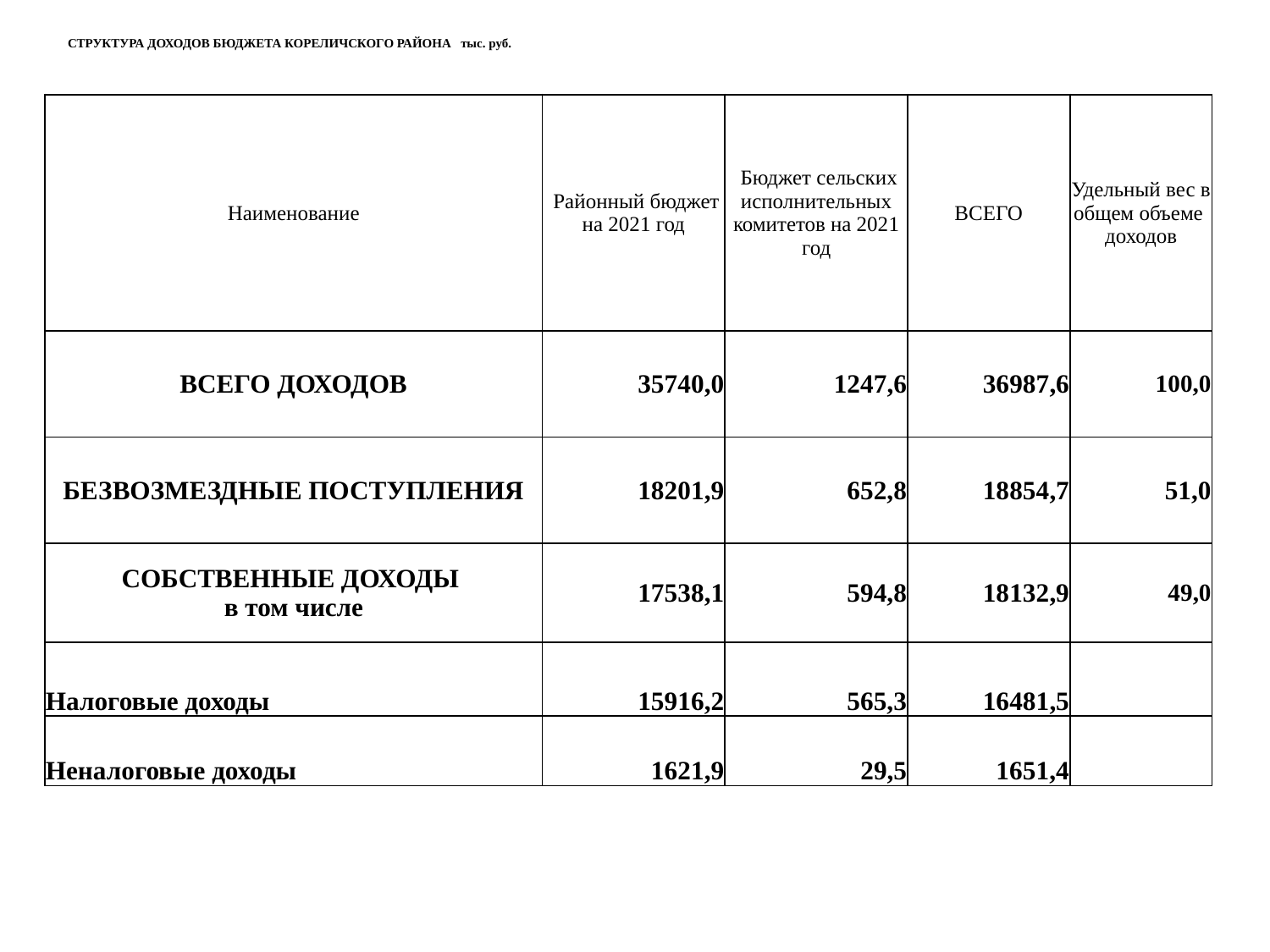

# СТРУКТУРА ДОХОДОВ БЮДЖЕТА КОРЕЛИЧСКОГО РАЙОНА   тыс. руб.
| Наименование | Районный бюджет на 2021 год | Бюджет сельских исполнительных комитетов на 2021 год | ВСЕГО | Удельный вес в общем объеме доходов |
| --- | --- | --- | --- | --- |
| ВСЕГО ДОХОДОВ | 35740,0 | 1247,6 | 36987,6 | 100,0 |
| БЕЗВОЗМЕЗДНЫЕ ПОСТУПЛЕНИЯ | 18201,9 | 652,8 | 18854,7 | 51,0 |
| СОБСТВЕННЫЕ ДОХОДЫ в том числе | 17538,1 | 594,8 | 18132,9 | 49,0 |
| Налоговые доходы | 15916,2 | 565,3 | 16481,5 |  |
| Неналоговые доходы | 1621,9 | 29,5 | 1651,4 |  |